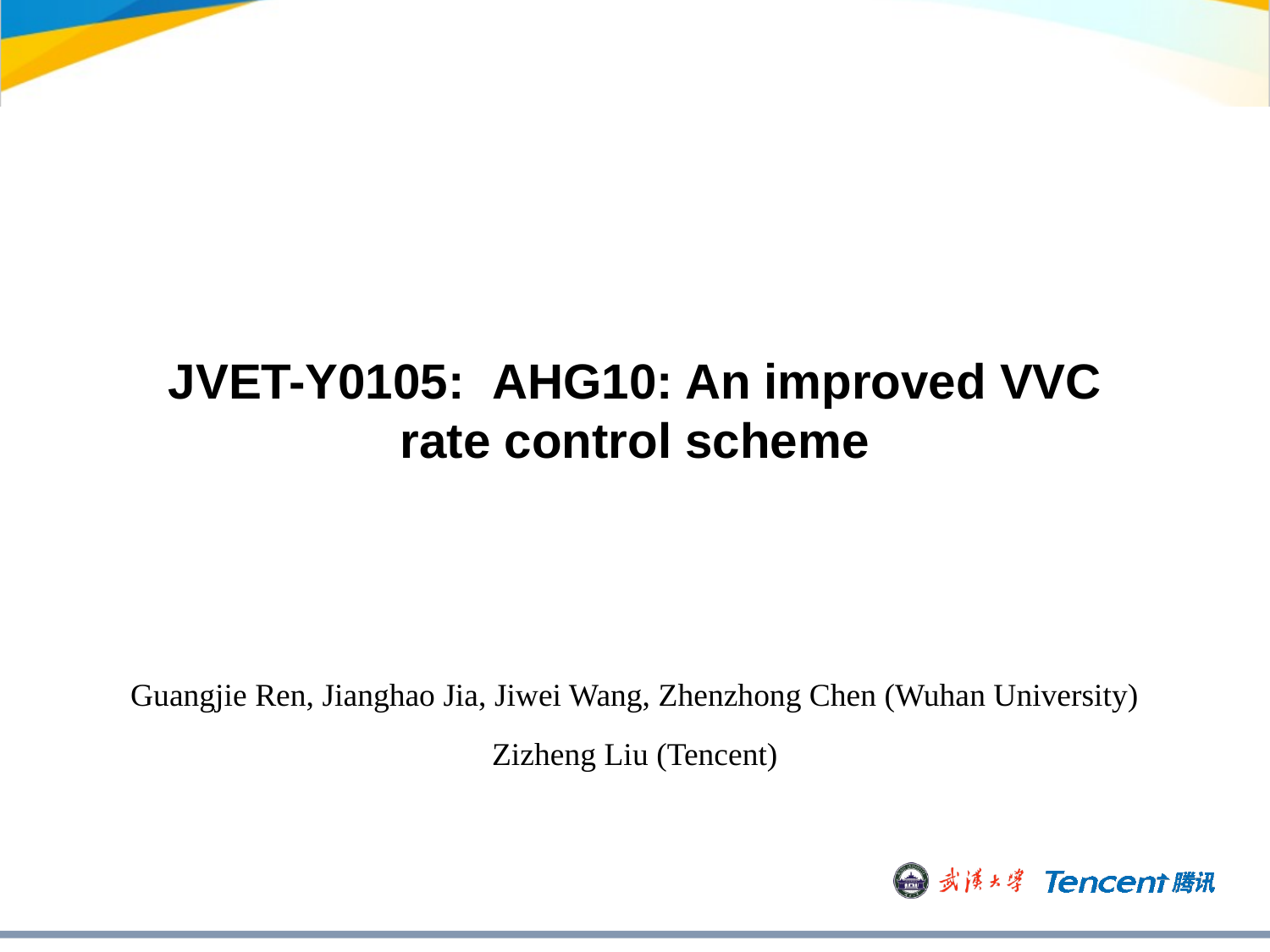

JVET-Y0105:  AHG10: An improved VVC rate control scheme
Guangjie Ren, Jianghao Jia, Jiwei Wang, Zhenzhong Chen (Wuhan University)
Zizheng Liu (Tencent)